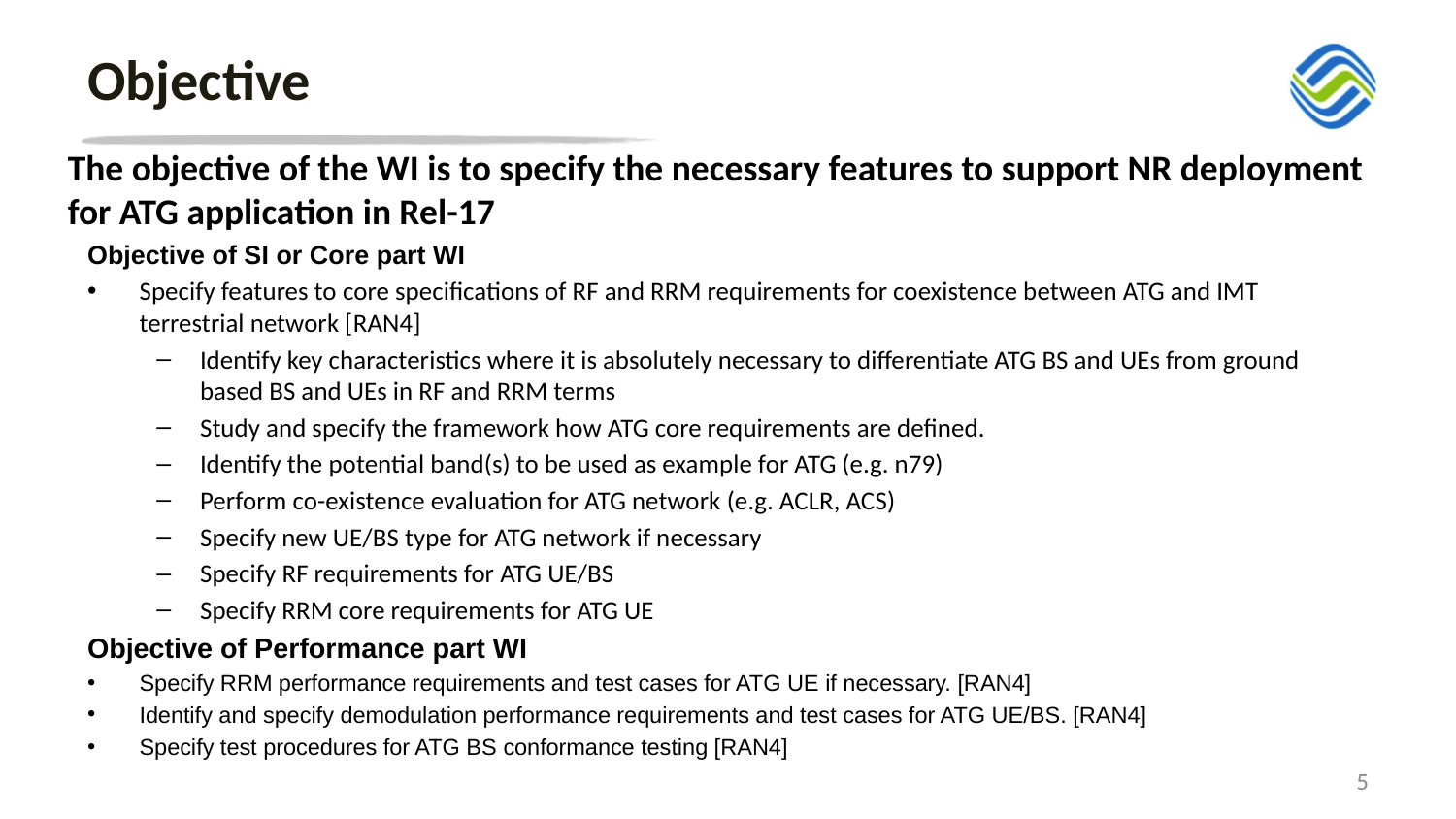

# Objective
 The objective of the WI is to specify the necessary features to support NR deployment    for ATG application in Rel-17

Objective of SI or Core part WI
Specify features to core specifications of RF and RRM requirements for coexistence between ATG and IMT terrestrial network [RAN4]
Identify key characteristics where it is absolutely necessary to differentiate ATG BS and UEs from ground based BS and UEs in RF and RRM terms
Study and specify the framework how ATG core requirements are defined.
Identify the potential band(s) to be used as example for ATG (e.g. n79)
Perform co-existence evaluation for ATG network (e.g. ACLR, ACS)
Specify new UE/BS type for ATG network if necessary
Specify RF requirements for ATG UE/BS
Specify RRM core requirements for ATG UE
Objective of Performance part WI
Specify RRM performance requirements and test cases for ATG UE if necessary. [RAN4]
Identify and specify demodulation performance requirements and test cases for ATG UE/BS. [RAN4]
Specify test procedures for ATG BS conformance testing [RAN4]

5